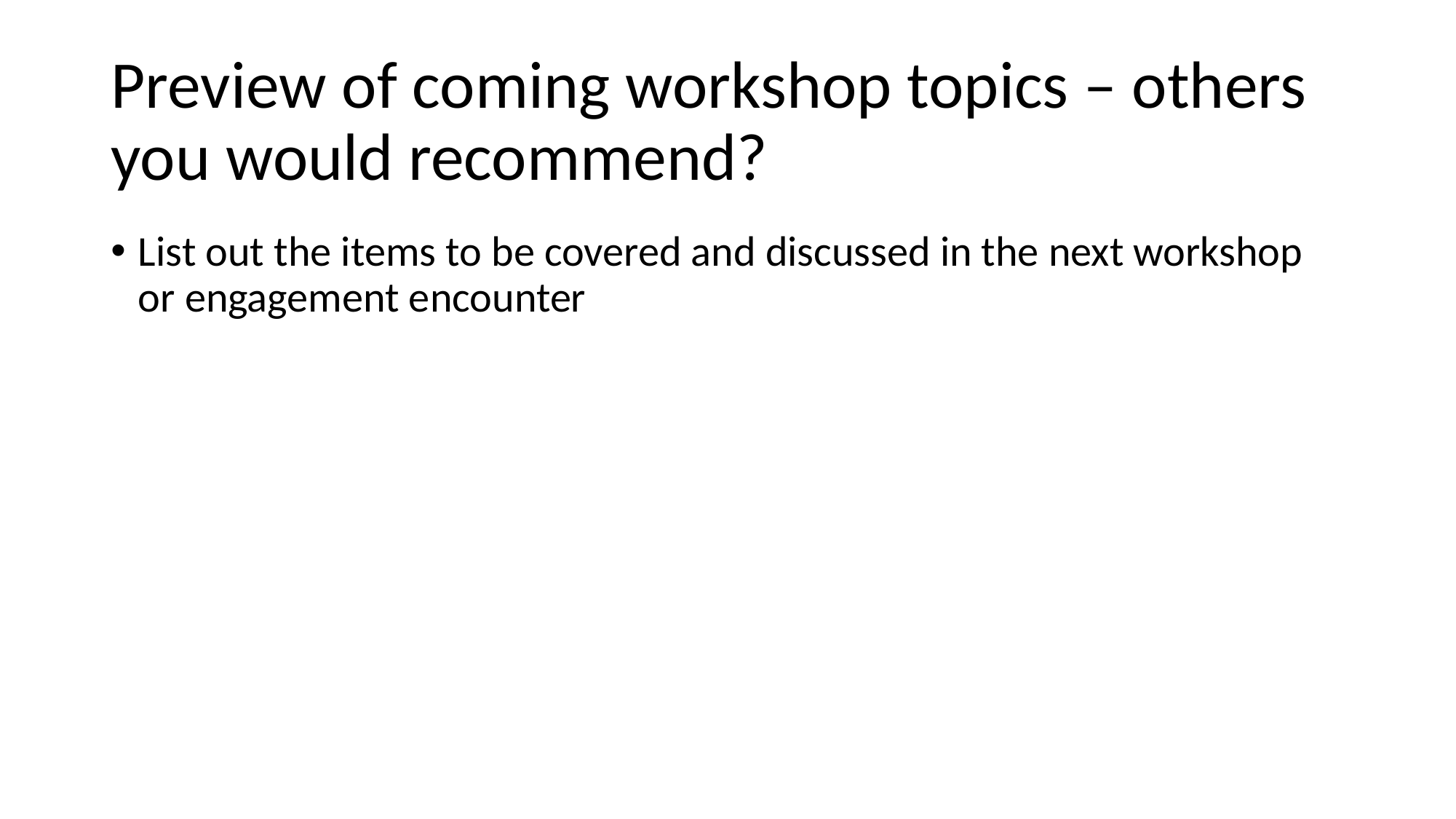

# Preview of coming workshop topics – others you would recommend?
List out the items to be covered and discussed in the next workshop or engagement encounter